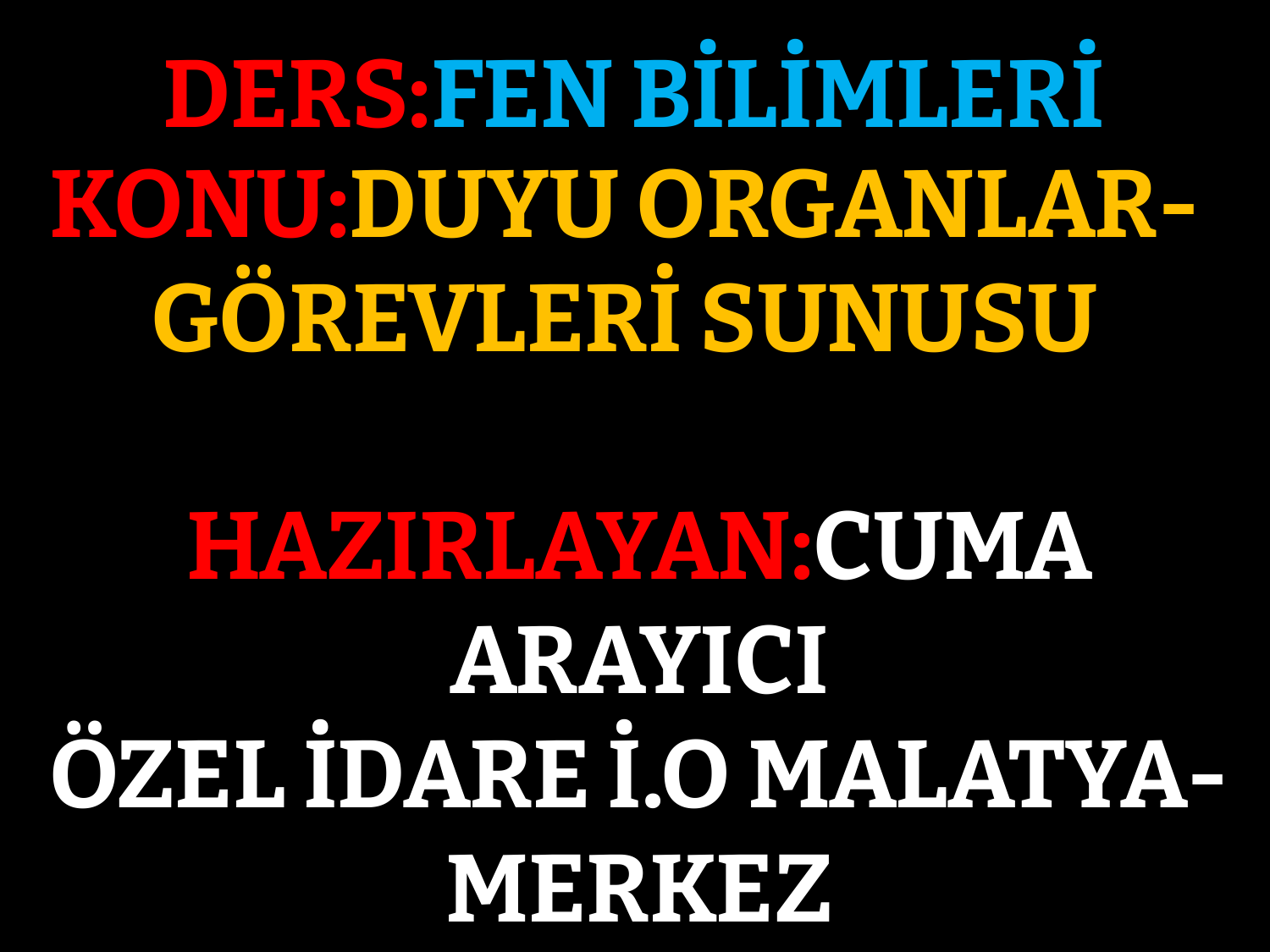

DERS:FEN BİLİMLERİ
KONU:DUYU ORGANLAR-GÖREVLERİ SUNUSU
HAZIRLAYAN:CUMA ARAYICI
ÖZEL İDARE İ.O MALATYA-MERKEZ